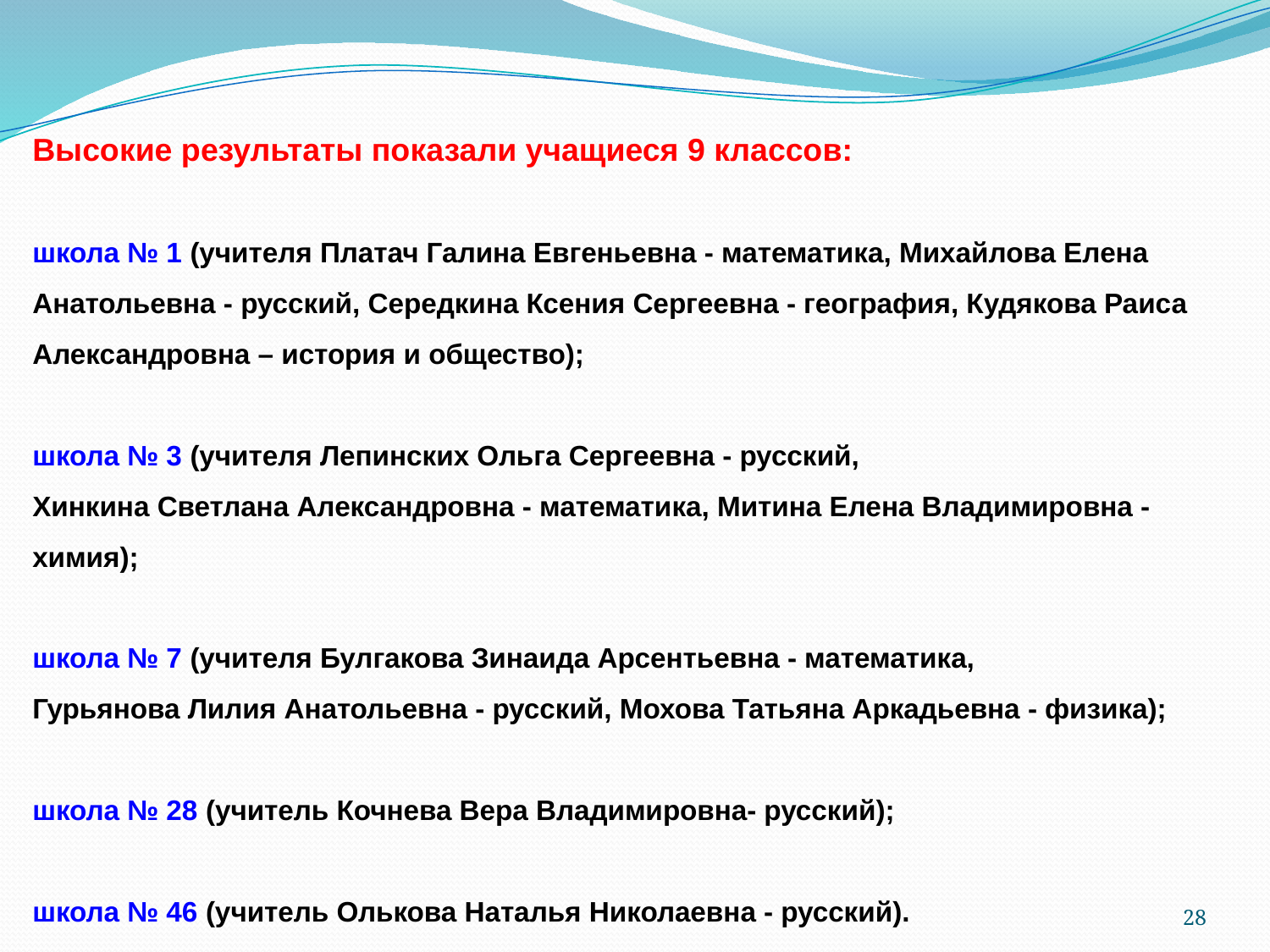

Высокие результаты показали учащиеся 9 классов:

школа № 1 (учителя Платач Галина Евгеньевна - математика, Михайлова Елена Анатольевна - русский, Середкина Ксения Сергеевна - география, Кудякова Раиса Александровна – история и общество);

школа № 3 (учителя Лепинских Ольга Сергеевна - русский,
Хинкина Светлана Александровна - математика, Митина Елена Владимировна - химия);

школа № 7 (учителя Булгакова Зинаида Арсентьевна - математика,
Гурьянова Лилия Анатольевна - русский, Мохова Татьяна Аркадьевна - физика);

школа № 28 (учитель Кочнева Вера Владимировна- русский);

школа № 46 (учитель Олькова Наталья Николаевна - русский).
28